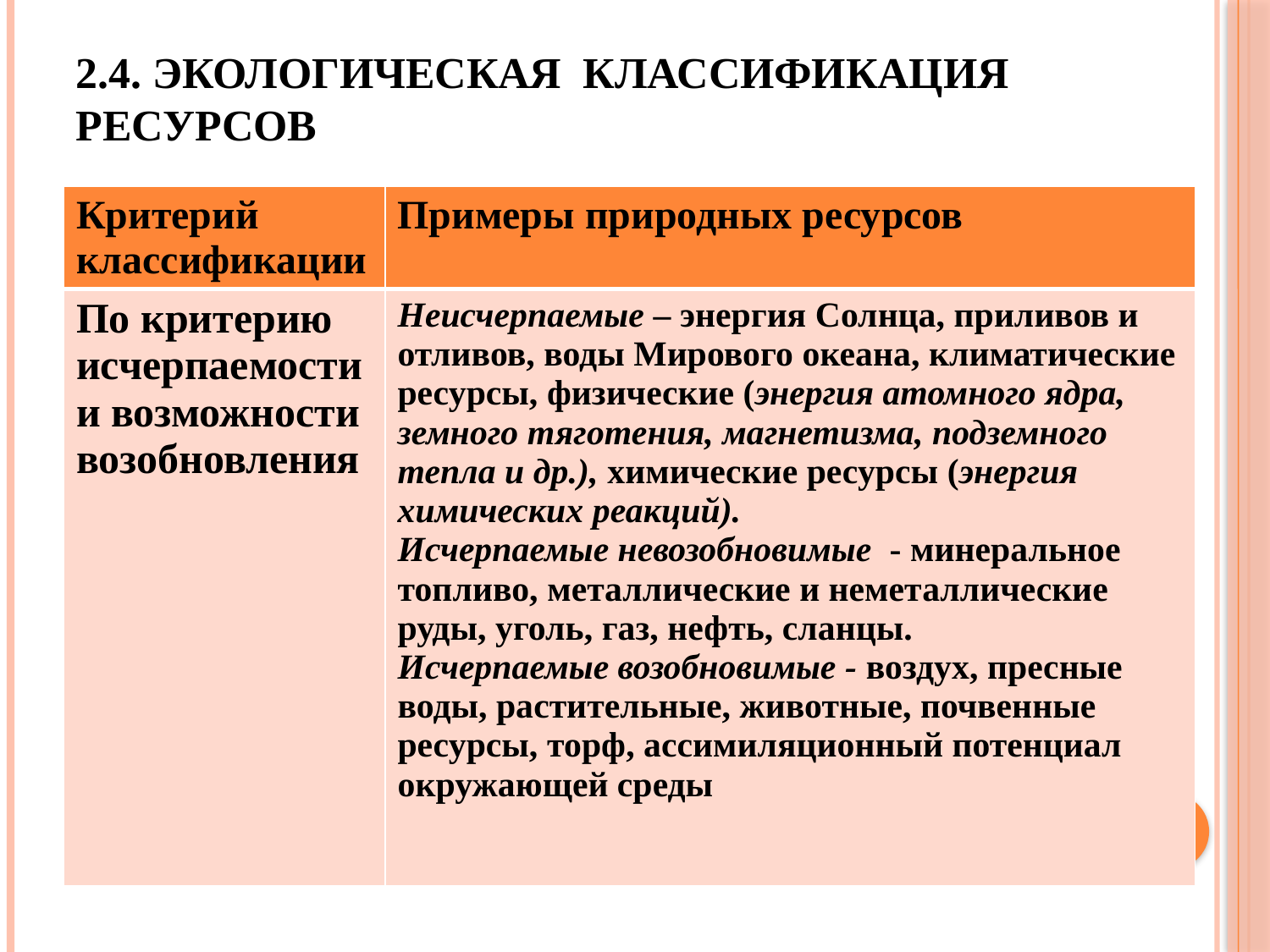

# 2.4. Экологическая  классификация ресурсов
| Критерий классификации | Примеры природных ресурсов |
| --- | --- |
| По критерию исчерпаемости и возможности возобновления | Неисчерпаемые – энергия Солнца, приливов и отливов, воды Мирового океана, климатические ресурсы, физические (энергия атомного ядра, земного тяготения, магнетизма, подземного тепла и др.), химические ресурсы (энергия химических реакций). Исчерпаемые невозобновимые - минеральное топливо, металлические и неметаллические руды, уголь, газ, нефть, сланцы. Исчерпаемые возобновимые - воздух, пресные воды, растительные, животные, почвенные ресурсы, торф, ассимиляционный потенциал окружающей среды |